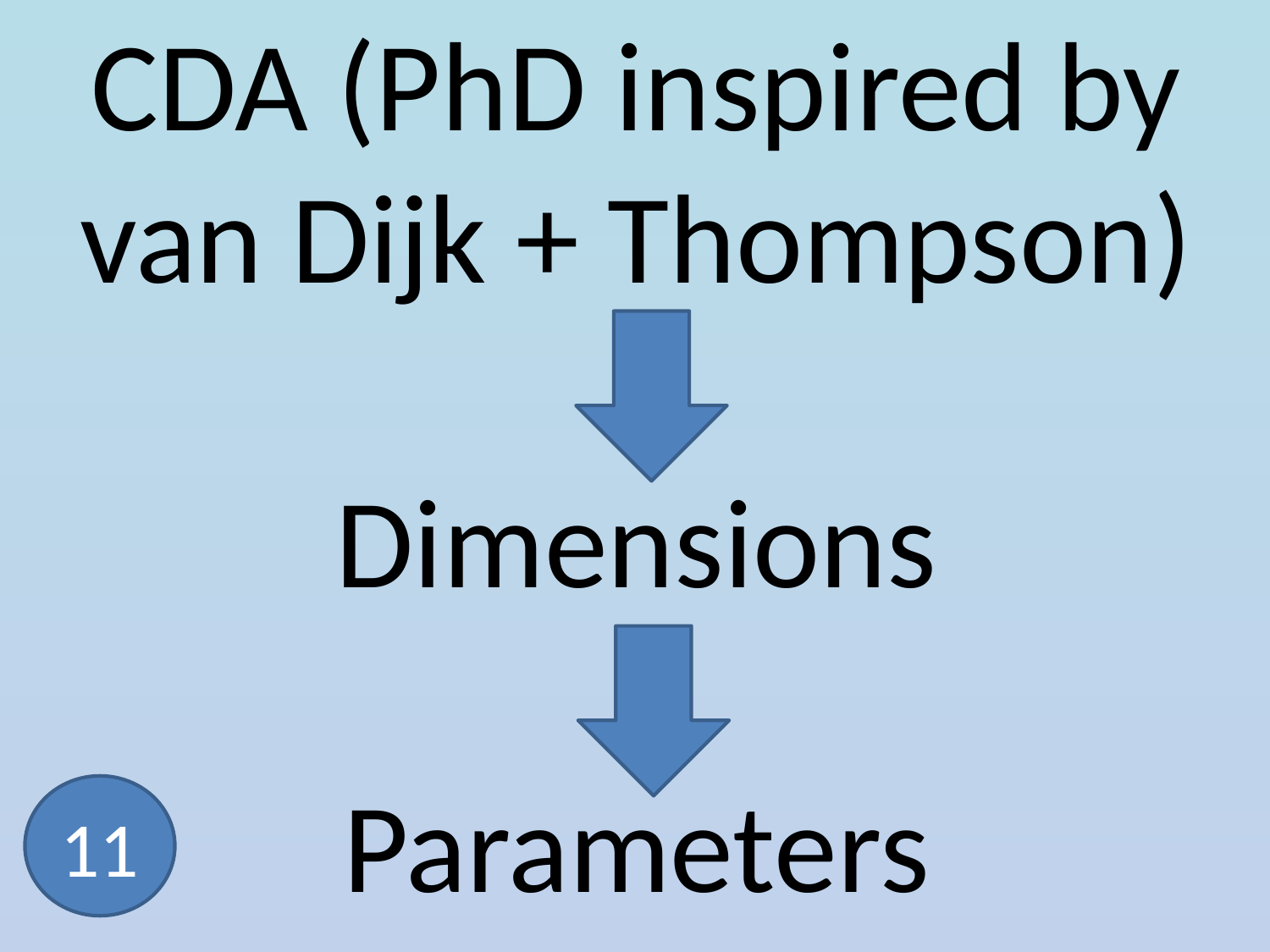

# CDA (PhD inspired by van Dijk + Thompson) Dimensions Parameters

11